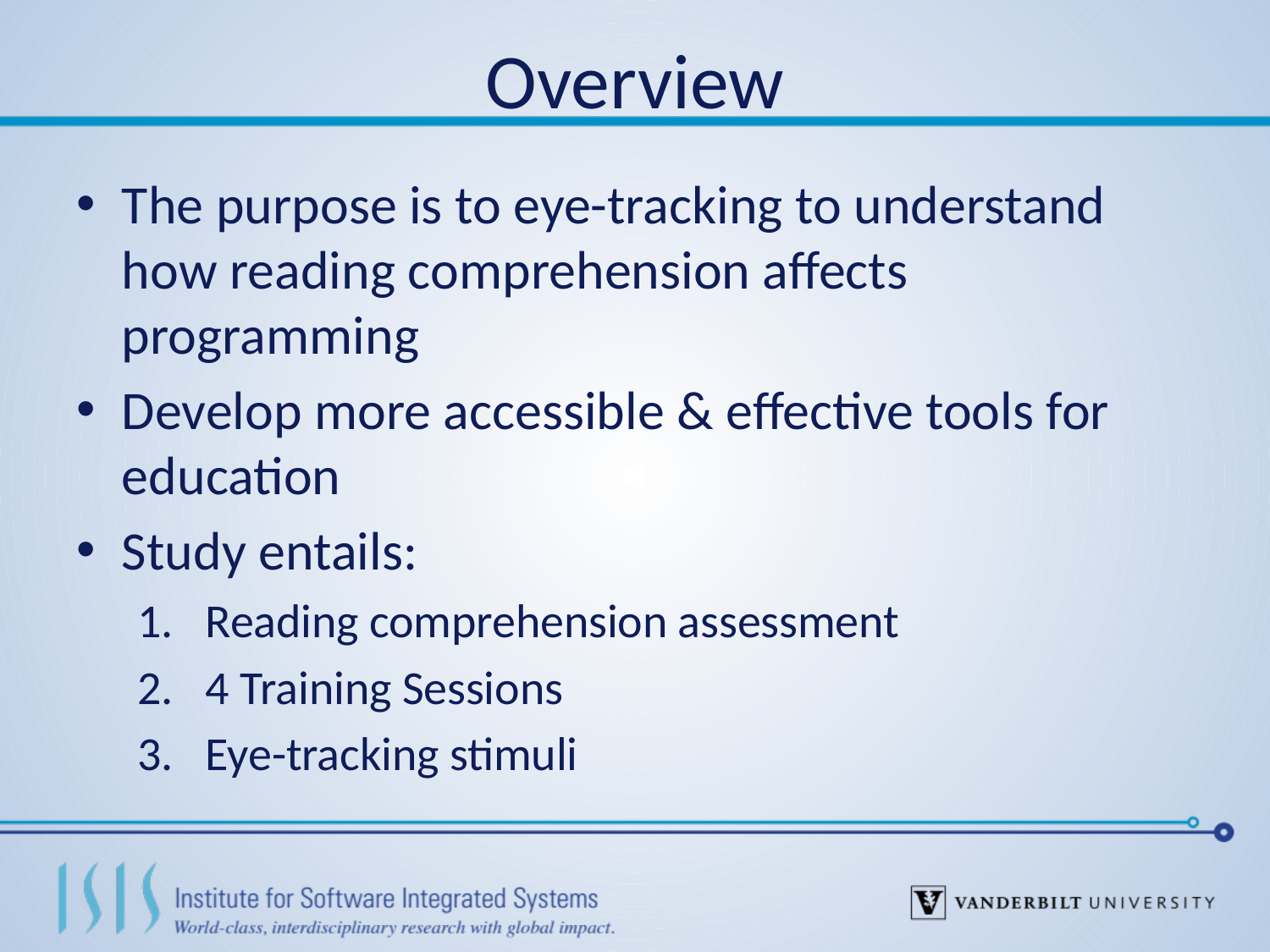

# Overview
The purpose is to eye-tracking to understand how reading comprehension affects programming
Develop more accessible & effective tools for education
Study entails:
Reading comprehension assessment
4 Training Sessions
Eye-tracking stimuli